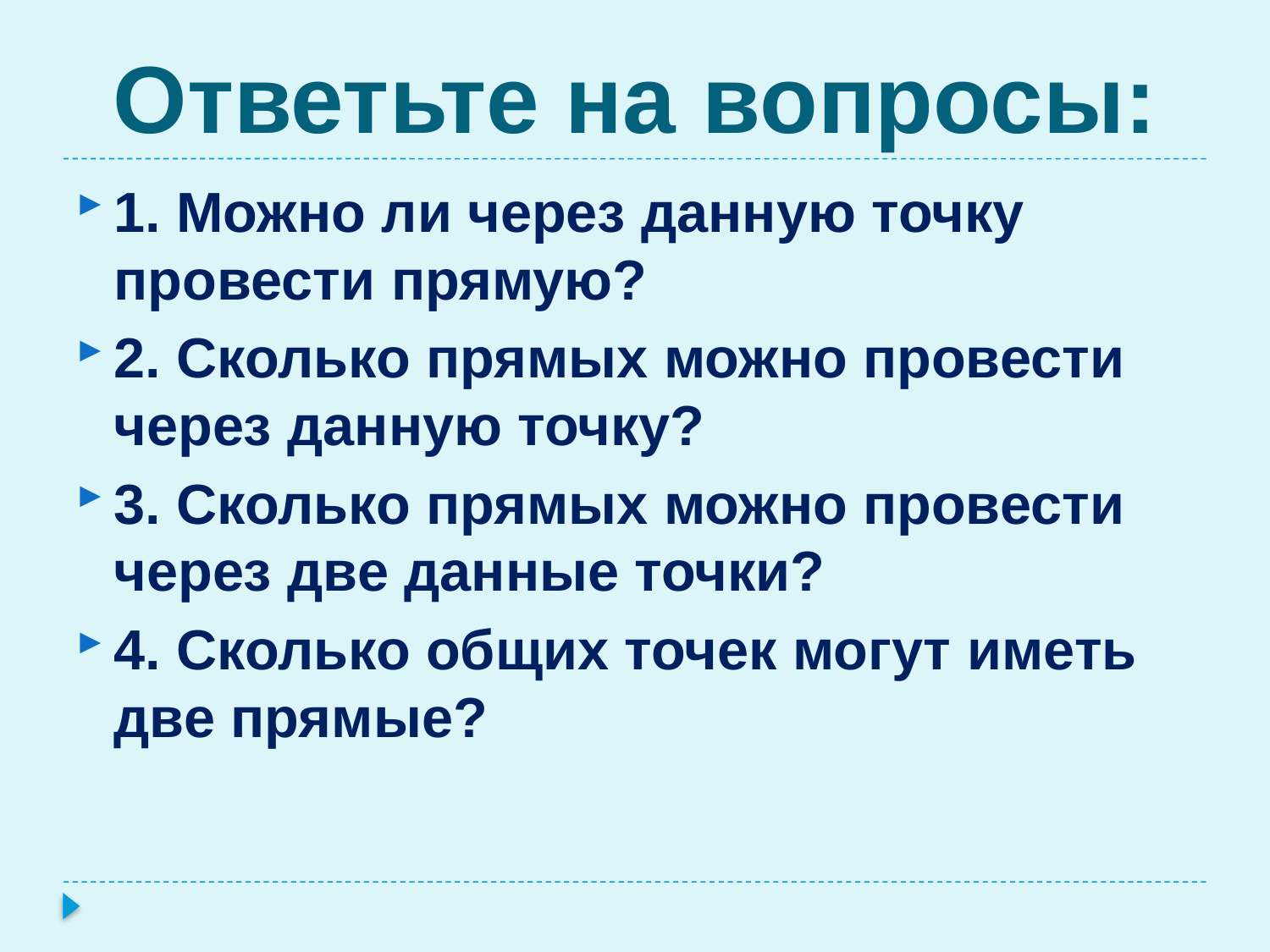

# Ответьте на вопросы:
1. Можно ли через данную точку провести прямую?
2. Сколько прямых можно провести через данную точку?
3. Сколько прямых можно провести через две данные точки?
4. Сколько общих точек могут иметь две прямые?